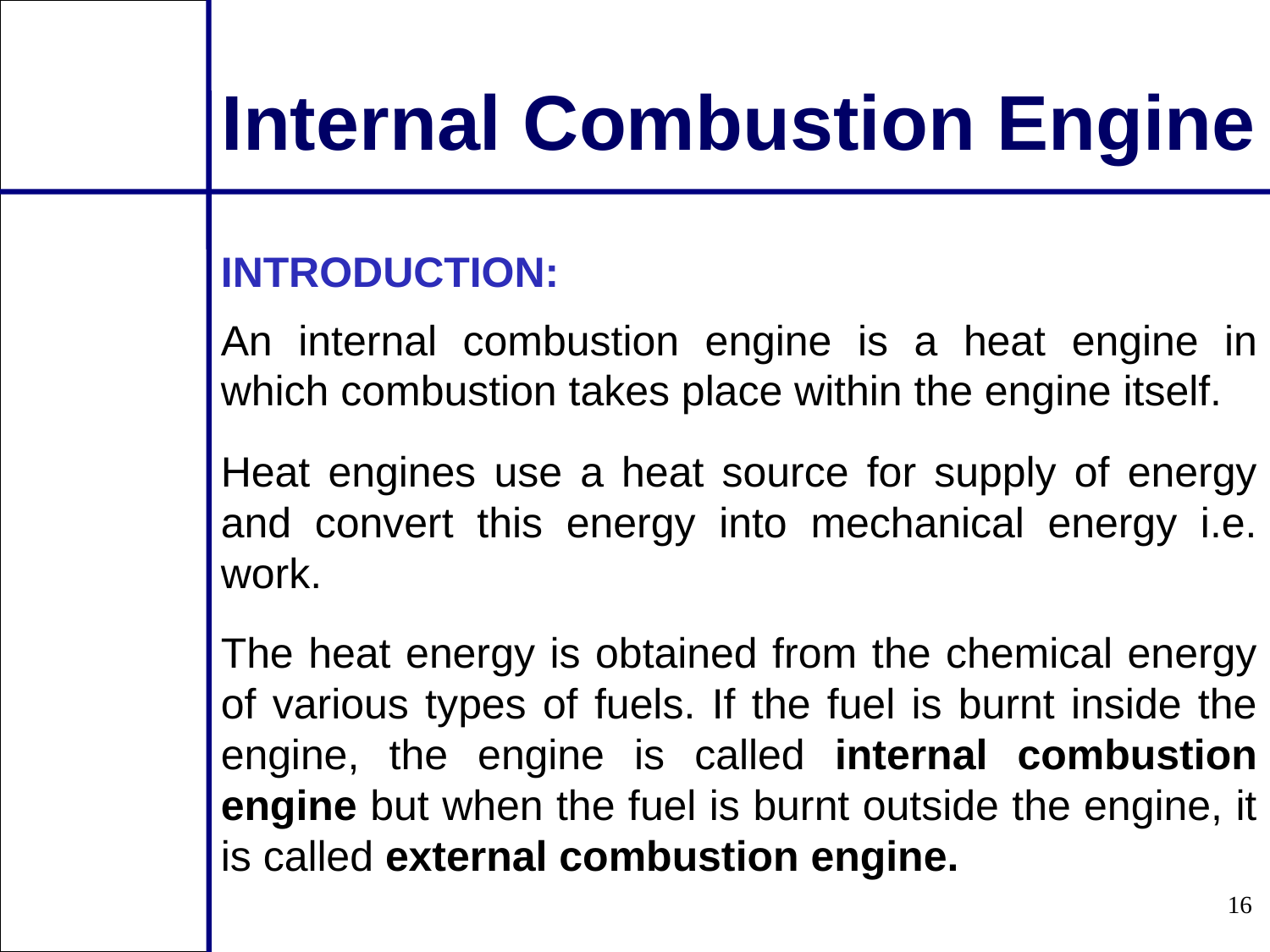

Internal Combustion Engine

INTRODUCTION:

An internal combustion engine is a heat engine in which combustion takes place within the engine itself.

Heat engines use a heat source for supply of energy and convert this energy into mechanical energy i.e. work.

The heat energy is obtained from the chemical energy of various types of fuels. If the fuel is burnt inside the engine, the engine is called internal combustion engine but when the fuel is burnt outside the engine, it is called external combustion engine.
16